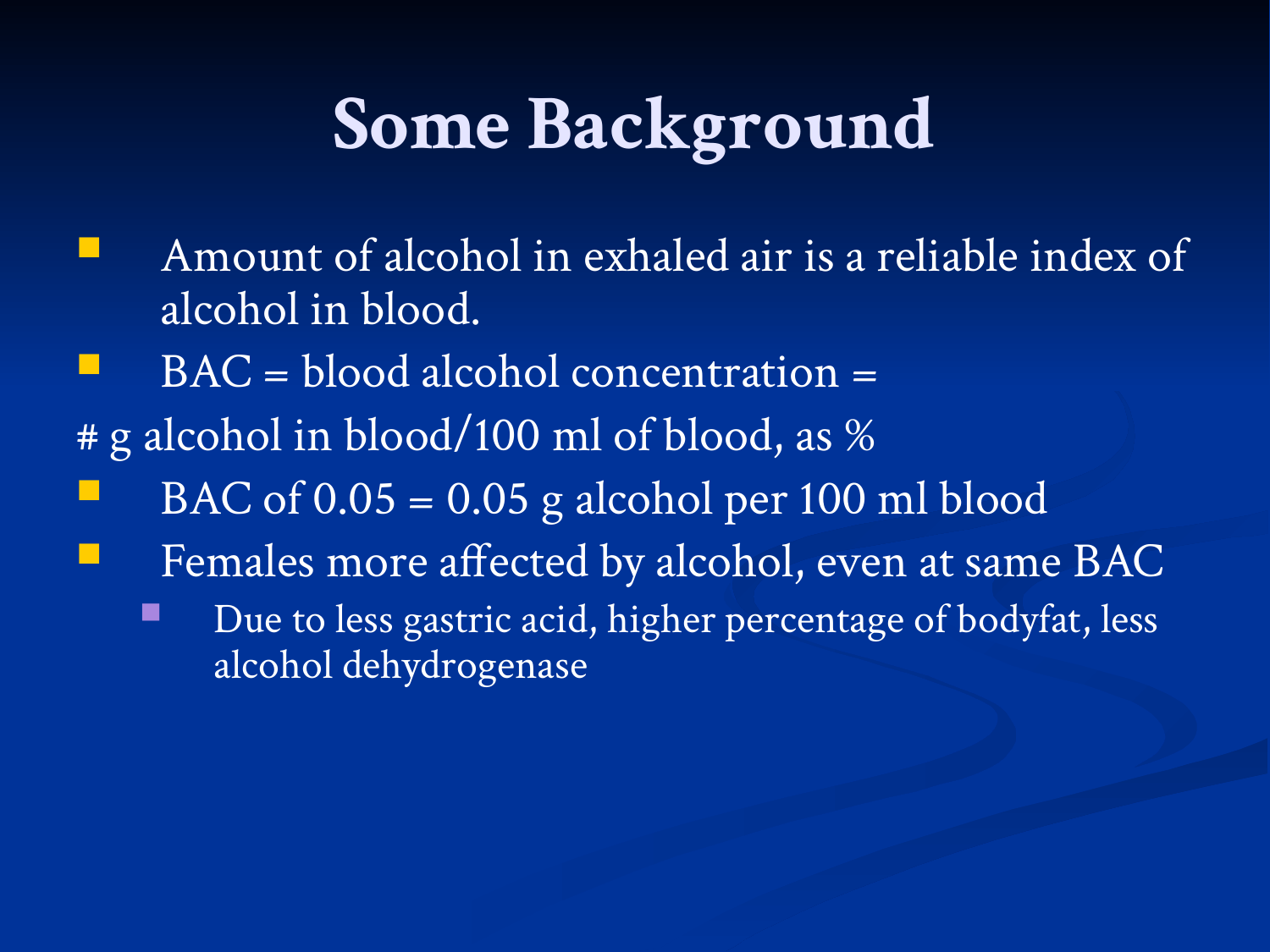

# Some Background
Amount of alcohol in exhaled air is a reliable index of alcohol in blood.
BAC = blood alcohol concentration =
# g alcohol in blood/100 ml of blood, as %
BAC of 0.05 = 0.05 g alcohol per 100 ml blood
Females more affected by alcohol, even at same BAC
Due to less gastric acid, higher percentage of bodyfat, less alcohol dehydrogenase